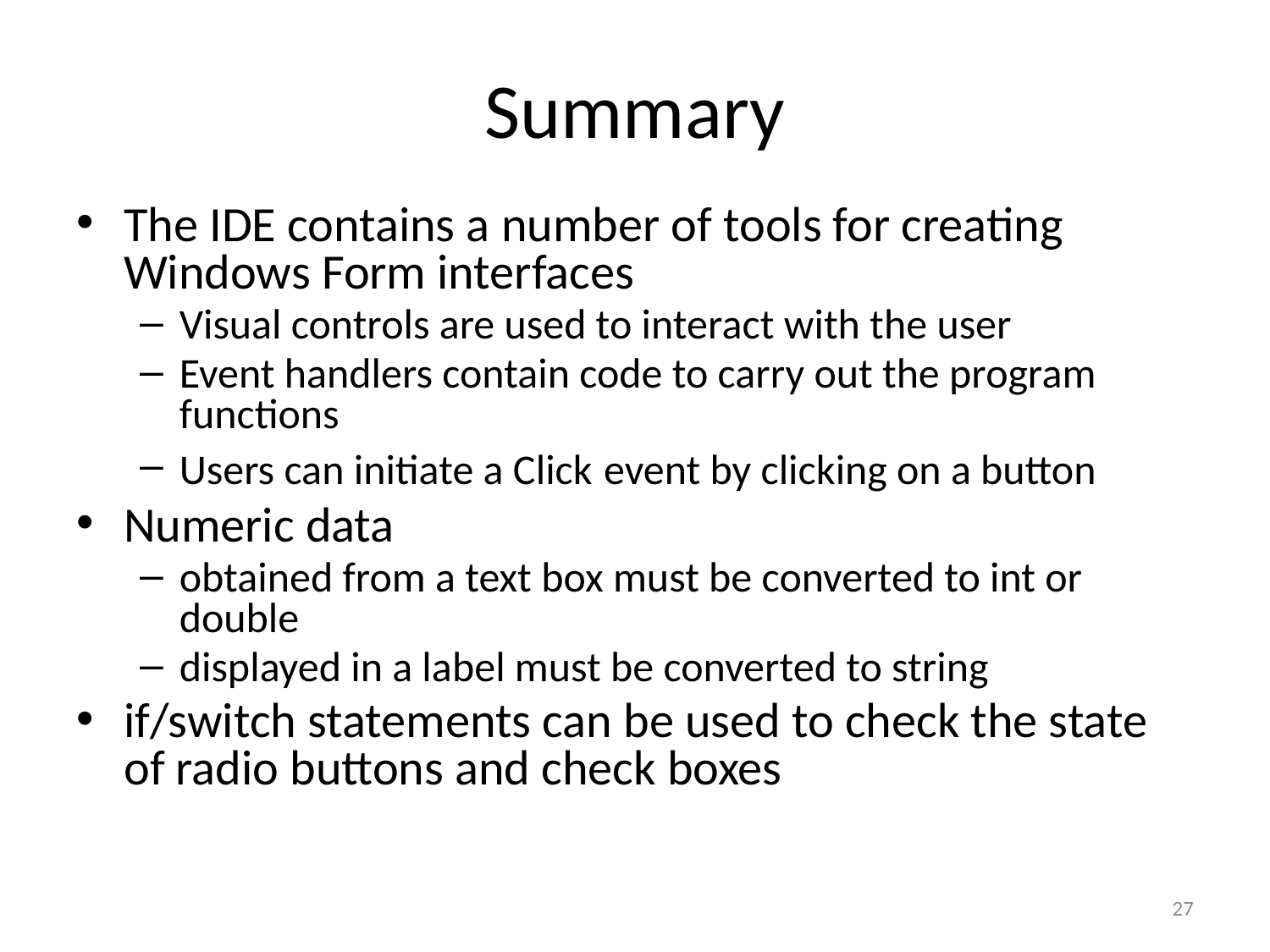

# Summary

The IDE contains a number of tools for creating Windows Form interfaces
Visual controls are used to interact with the user
Event handlers contain code to carry out the program functions
Users can initiate a Click event by clicking on a button
Numeric data
obtained from a text box must be converted to int or double
displayed in a label must be converted to string
if/switch statements can be used to check the state of radio buttons and check boxes

27